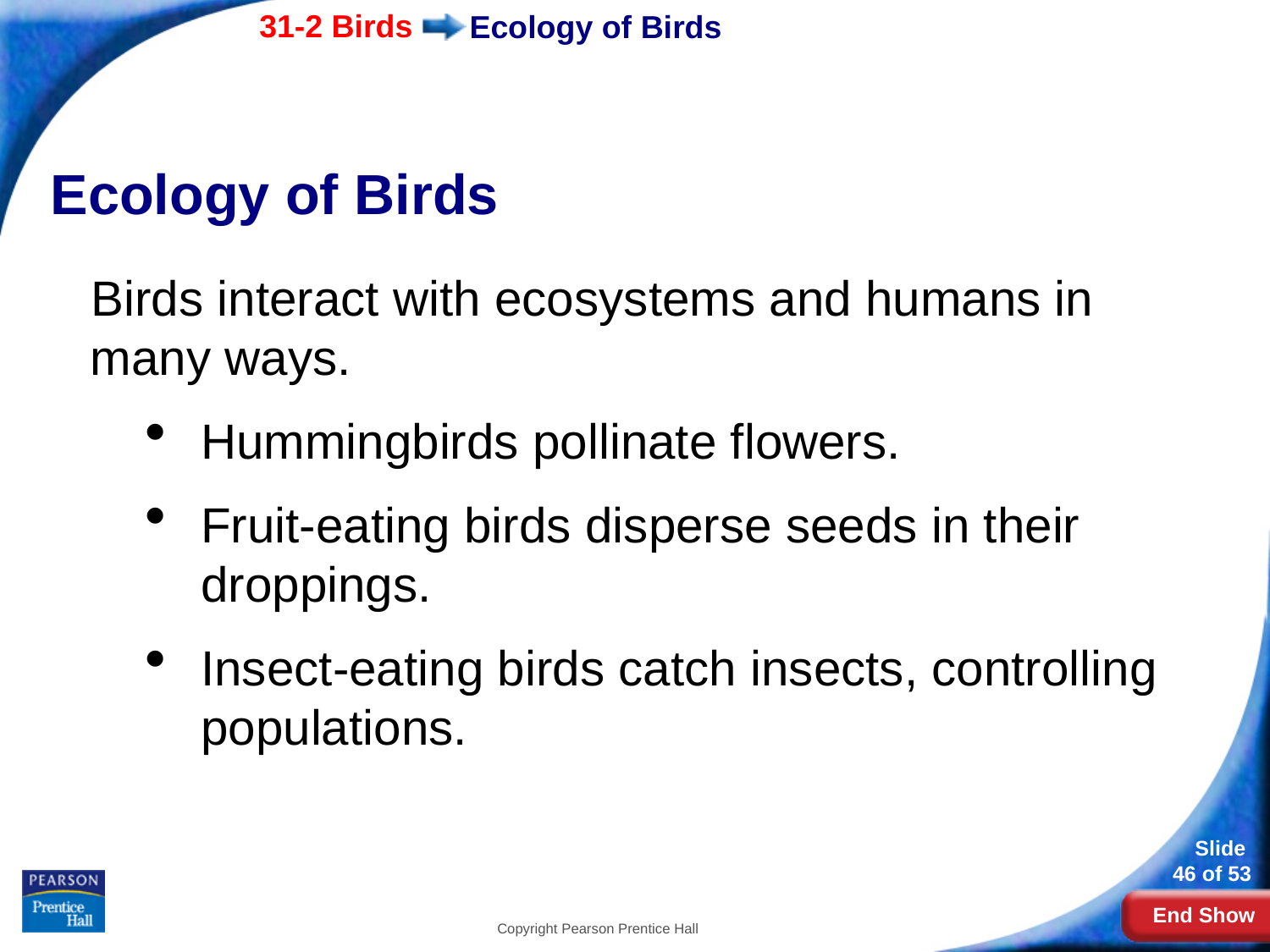

# Ecology of Birds
Ecology of Birds
Birds interact with ecosystems and humans in many ways.
Hummingbirds pollinate flowers.
Fruit-eating birds disperse seeds in their droppings.
Insect-eating birds catch insects, controlling populations.
Copyright Pearson Prentice Hall